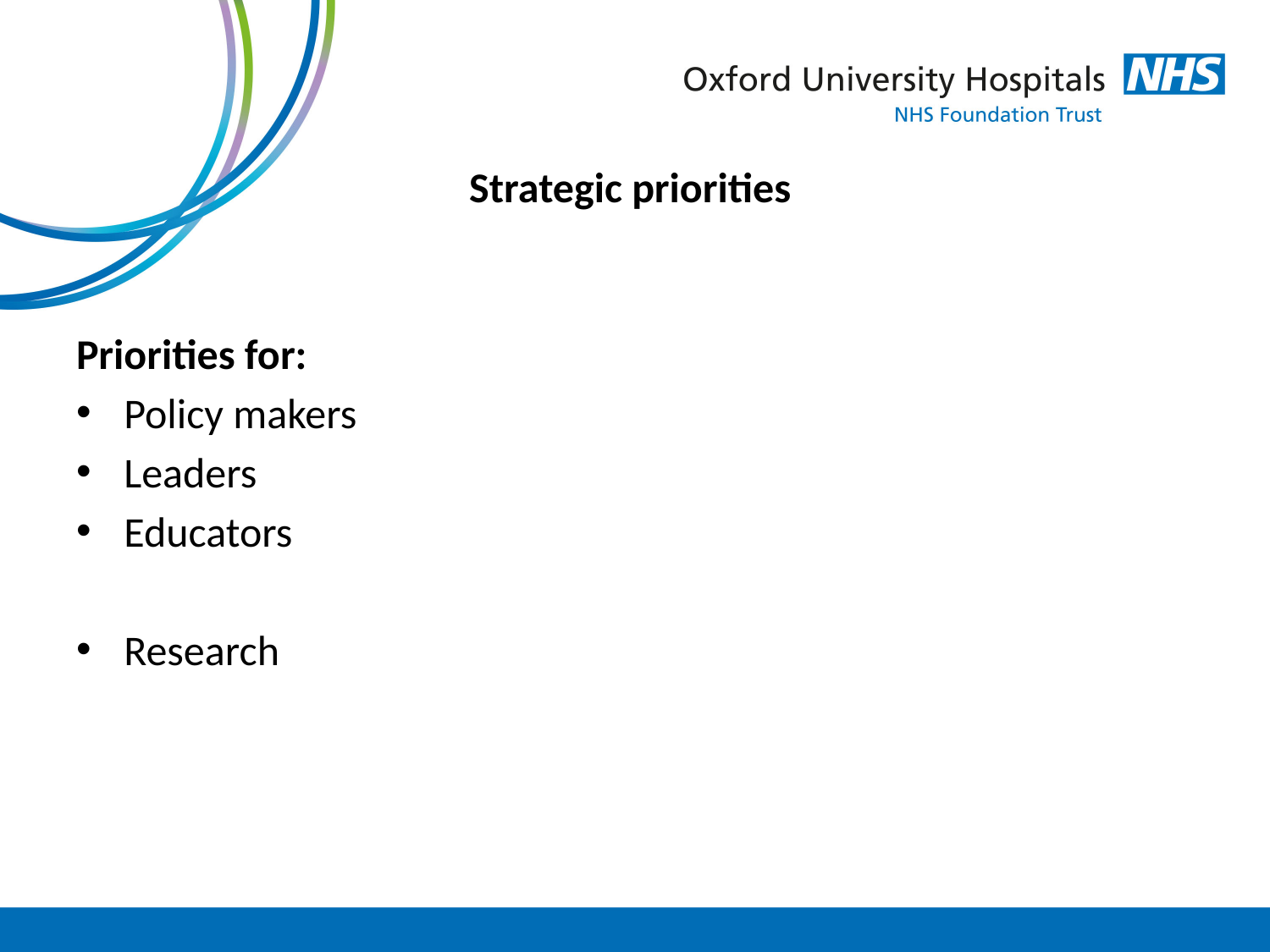

# Strategic priorities
Priorities for:
Policy makers
Leaders
Educators

Research